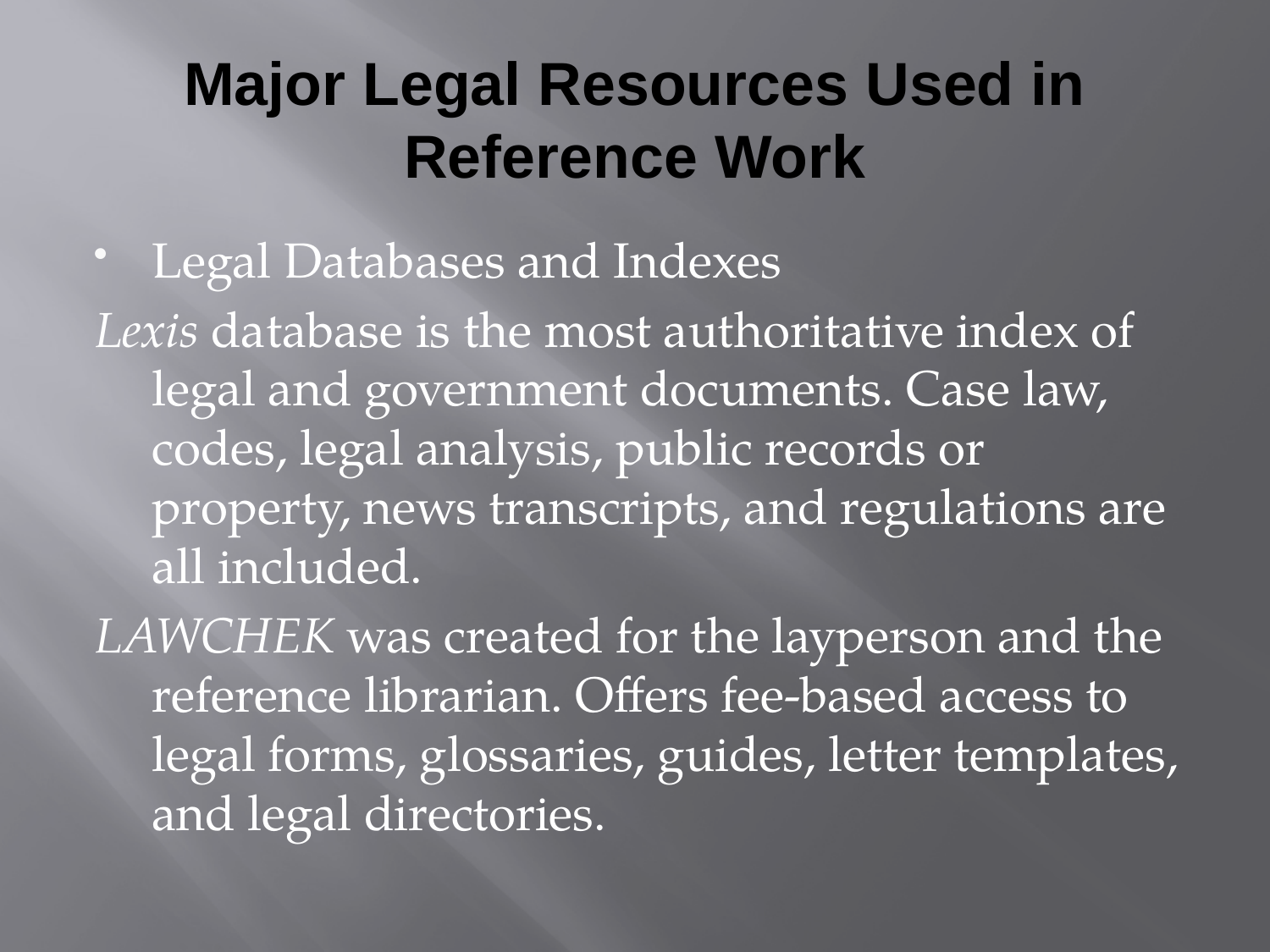

# Major Legal Resources Used in Reference Work
Legal Databases and Indexes
Lexis database is the most authoritative index of legal and government documents. Case law, codes, legal analysis, public records or property, news transcripts, and regulations are all included.
LAWCHEK was created for the layperson and the reference librarian. Offers fee-based access to legal forms, glossaries, guides, letter templates, and legal directories.